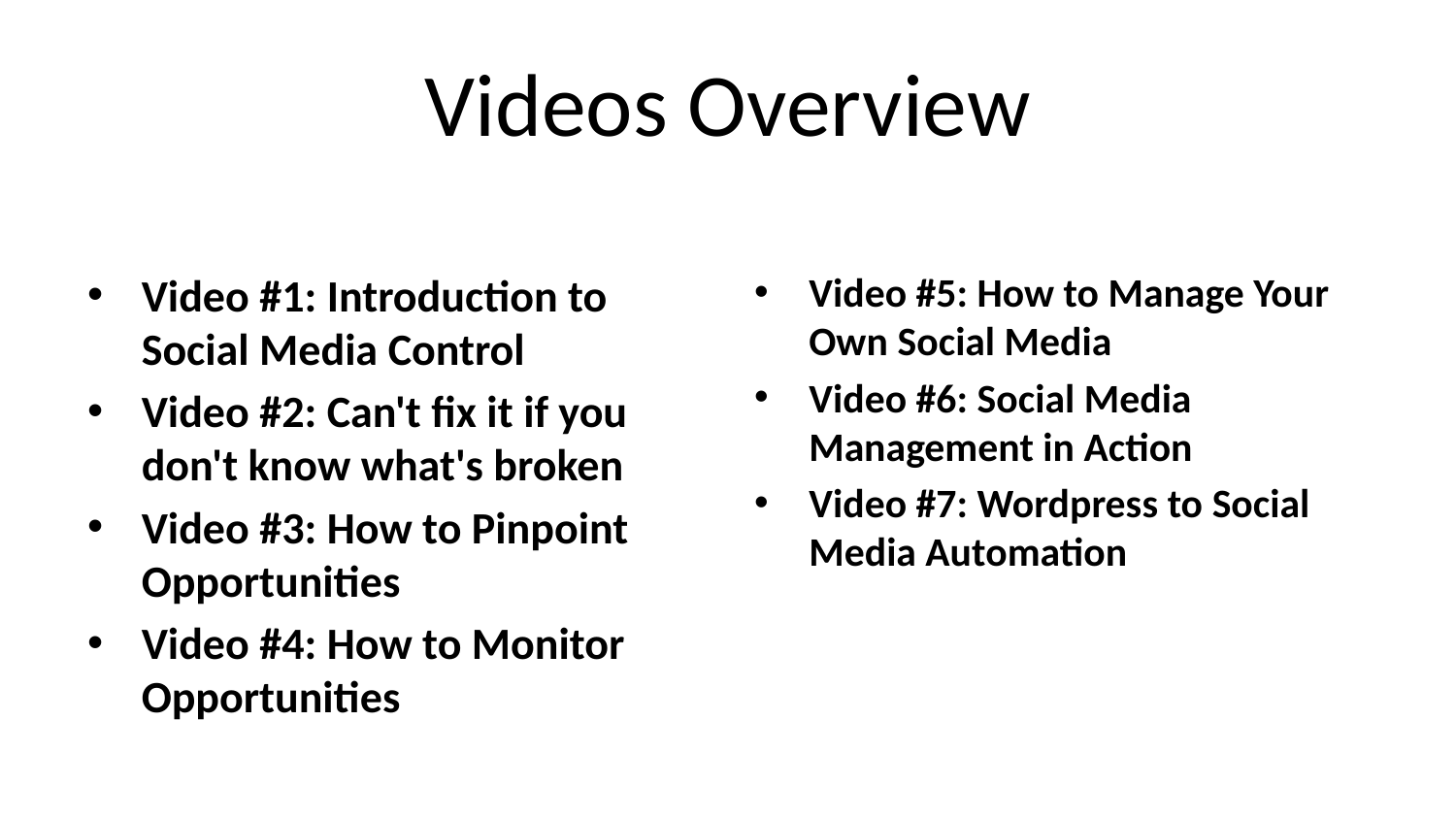

# Videos Overview

Video #1: Introduction to Social Media Control
Video #2: Can't fix it if you don't know what's broken
Video #3: How to Pinpoint Opportunities
Video #4: How to Monitor Opportunities
Video #5: How to Manage Your Own Social Media
Video #6: Social Media Management in Action
Video #7: Wordpress to Social Media Automation